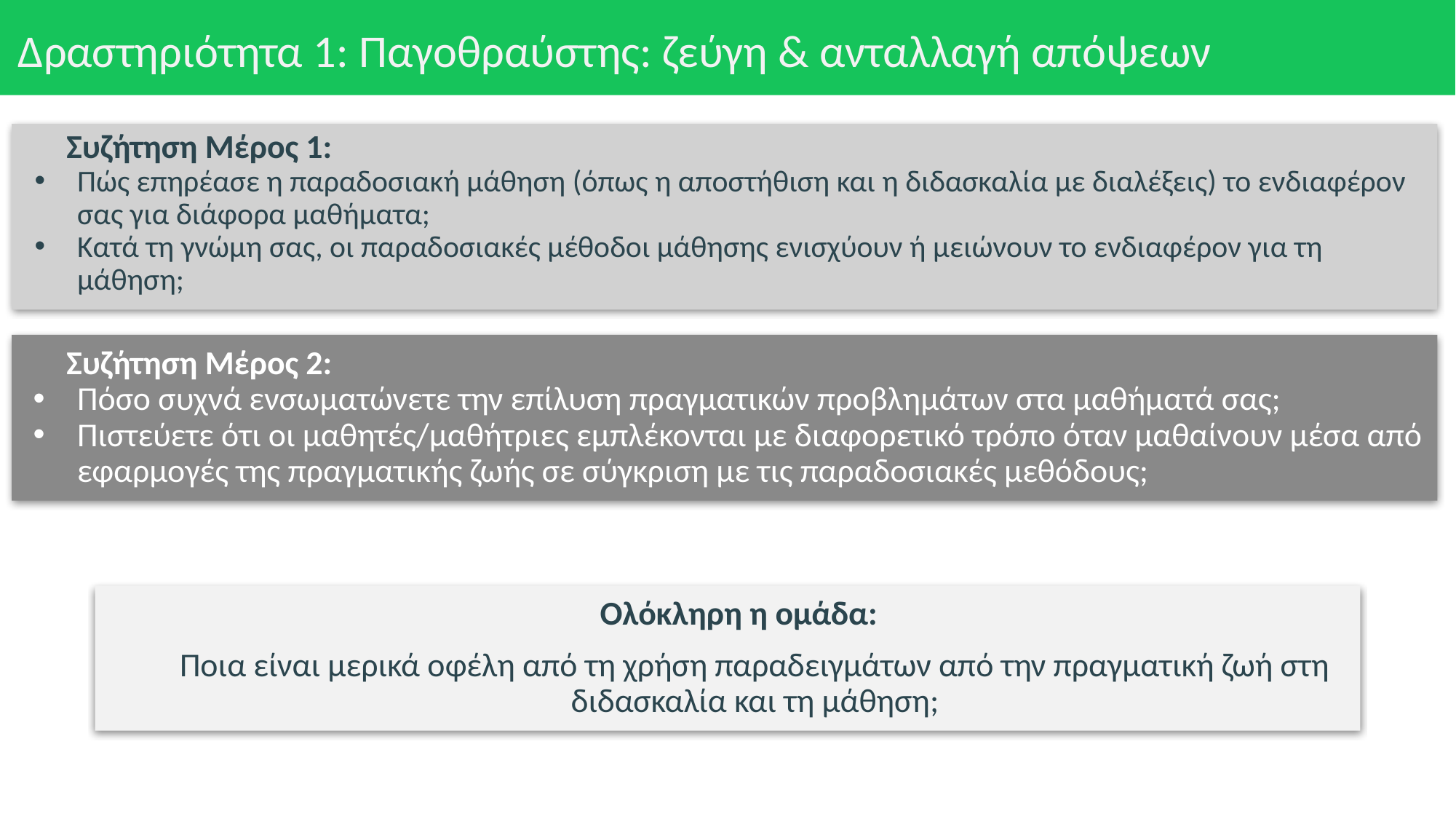

# Δραστηριότητα 1: Παγοθραύστης: ζεύγη & ανταλλαγή απόψεων
Συζήτηση Μέρος 1:
Πώς επηρέασε η παραδοσιακή μάθηση (όπως η αποστήθιση και η διδασκαλία με διαλέξεις) το ενδιαφέρον σας για διάφορα μαθήματα;
Κατά τη γνώμη σας, οι παραδοσιακές μέθοδοι μάθησης ενισχύουν ή μειώνουν το ενδιαφέρον για τη μάθηση;
Συζήτηση Μέρος 2:
Πόσο συχνά ενσωματώνετε την επίλυση πραγματικών προβλημάτων στα μαθήματά σας;
Πιστεύετε ότι οι μαθητές/μαθήτριες εμπλέκονται με διαφορετικό τρόπο όταν μαθαίνουν μέσα από εφαρμογές της πραγματικής ζωής σε σύγκριση με τις παραδοσιακές μεθόδους;
    Ολόκληρη η ομάδα:
Ποια είναι μερικά οφέλη από τη χρήση παραδειγμάτων από την πραγματική ζωή στη διδασκαλία και τη μάθηση;